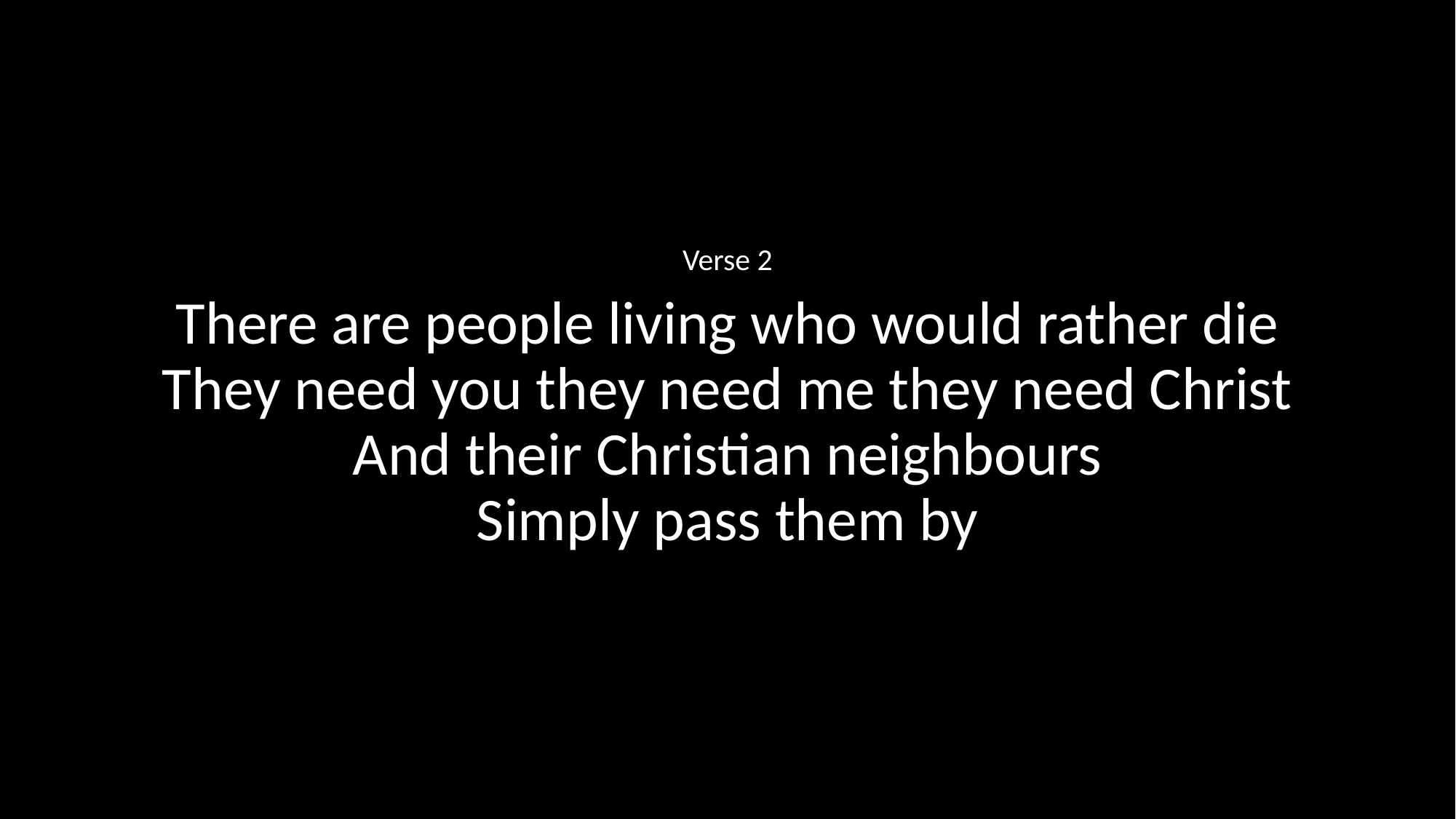

Verse 2
There are people living who would rather die
They need you they need me they need Christ
And their Christian neighbours
Simply pass them by